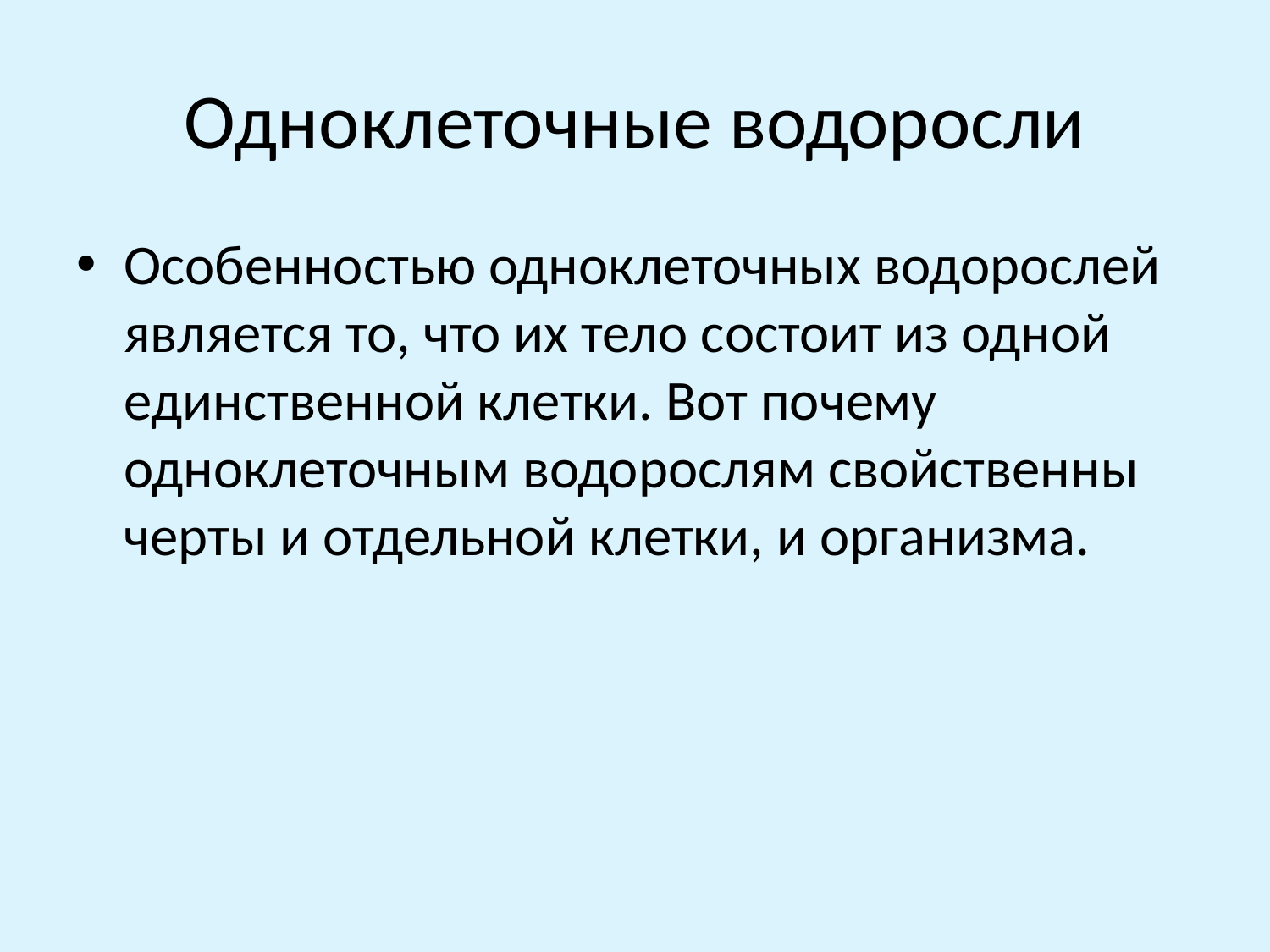

# Одноклеточные водоросли
Особенностью одноклеточных водорослей является то, что их тело состоит из одной единственной клетки. Вот почему одноклеточным водорослям свойственны черты и отдельной клетки, и организма.